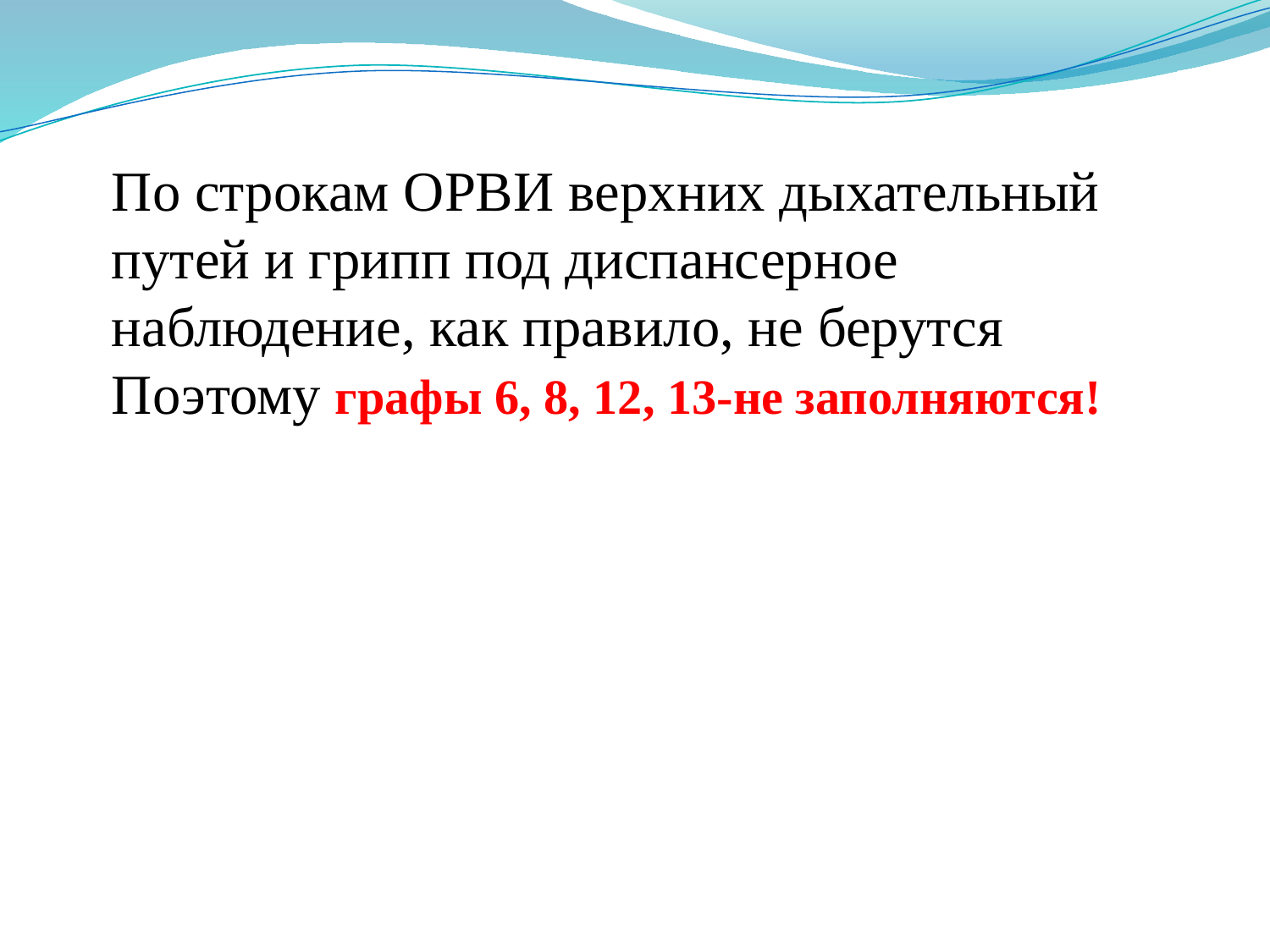

По строкам ОРВИ верхних дыхательный путей и грипп под диспансерное наблюдение, как правило, не берутся
Поэтому графы 6, 8, 12, 13-не заполняются!